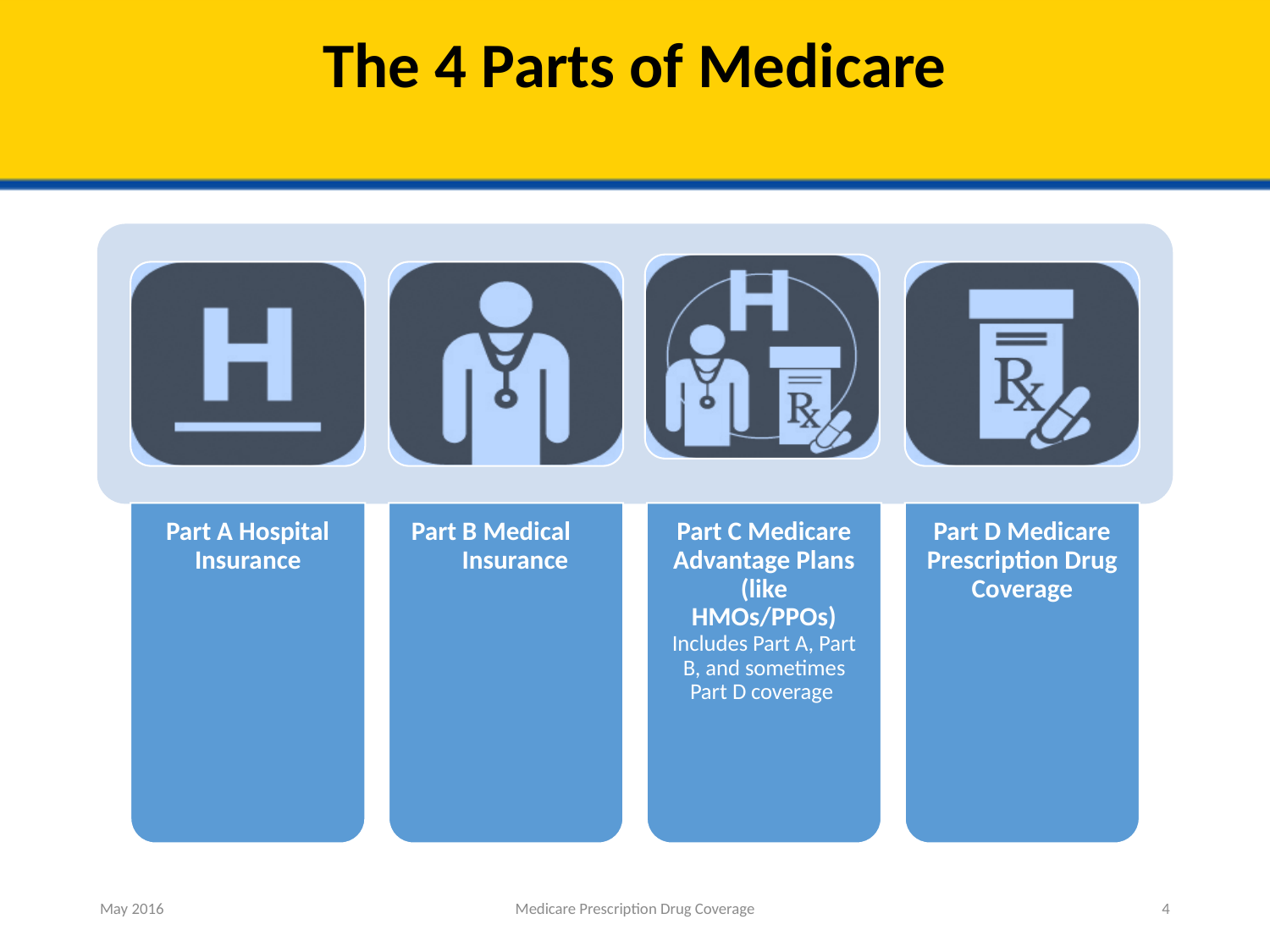

# The 4 Parts of Medicare

Part B Medical      Insurance
Part C Medicare Advantage Plans (like HMOs/PPOs) Includes Part A, Part B, and sometimes Part D coverage
Part A Hospital Insurance
Part D Medicare Prescription Drug Coverage
May 2016
Medicare Prescription Drug Coverage
4